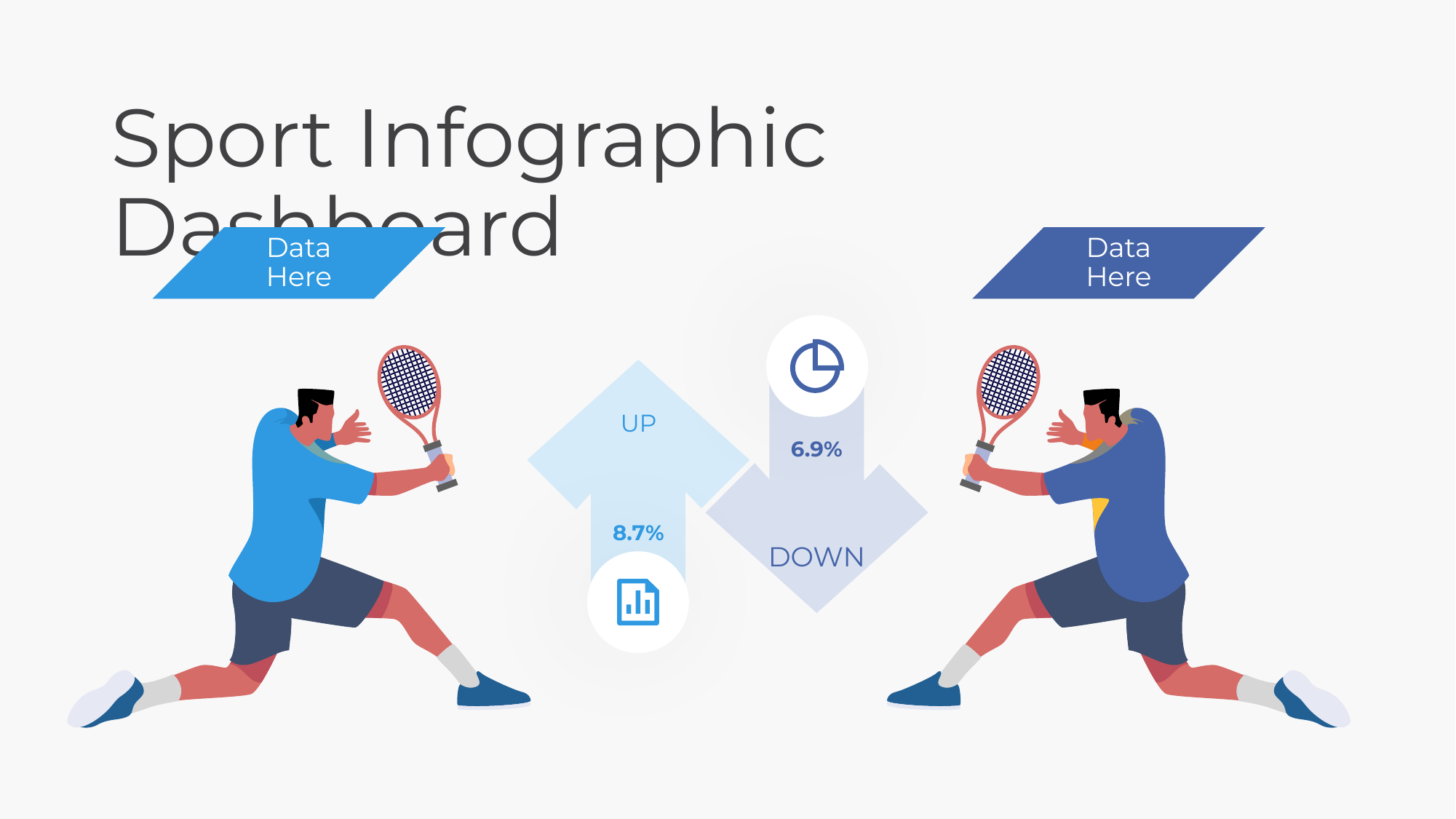

Sport Infographic Dashboard

Data Here

Data Here

UP
6.9%
8.7%
DOWN